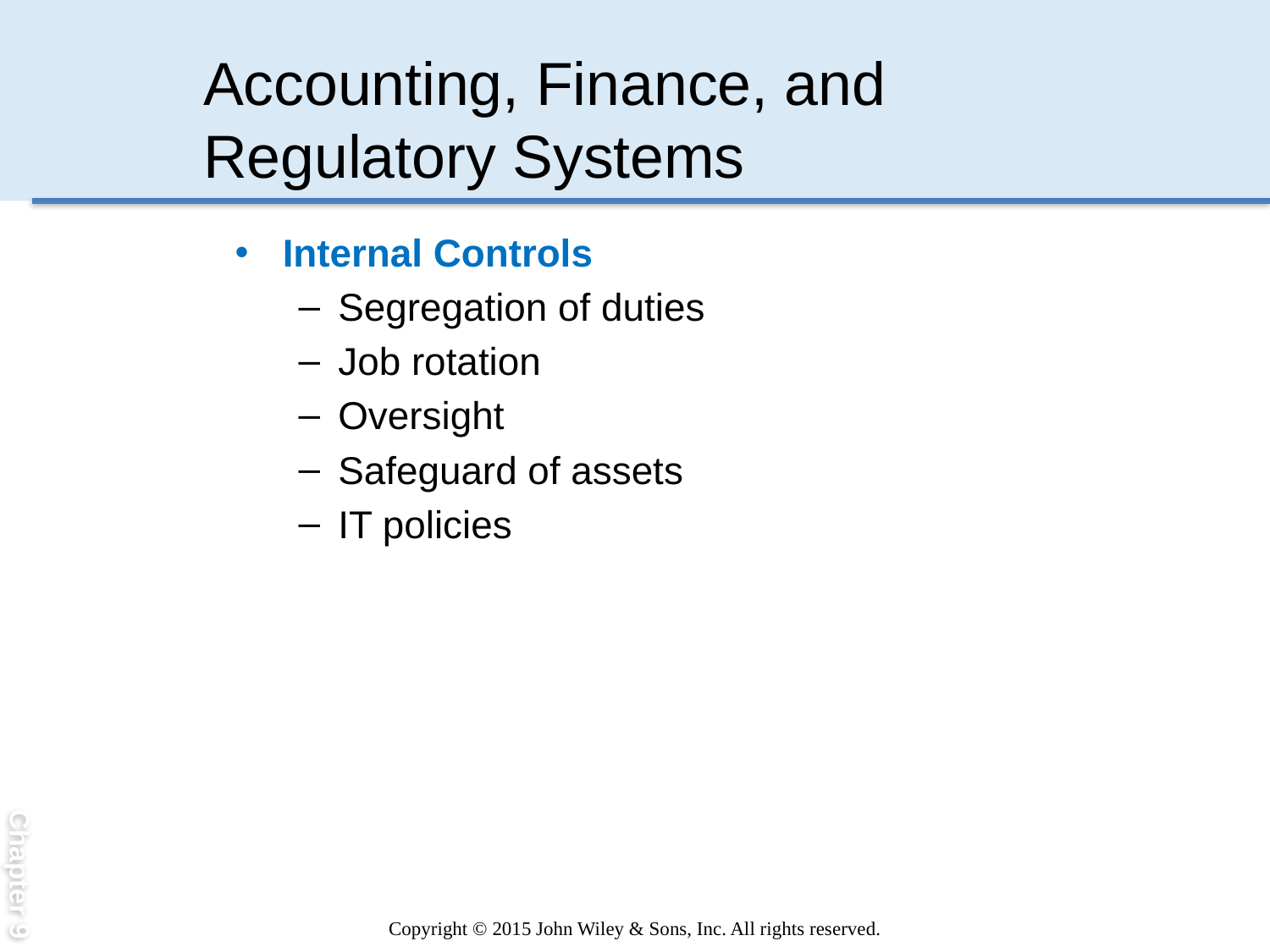

Chapter 9
# Accounting, Finance, and Regulatory Systems
Internal Controls
Segregation of duties
Job rotation
Oversight
Safeguard of assets
IT policies